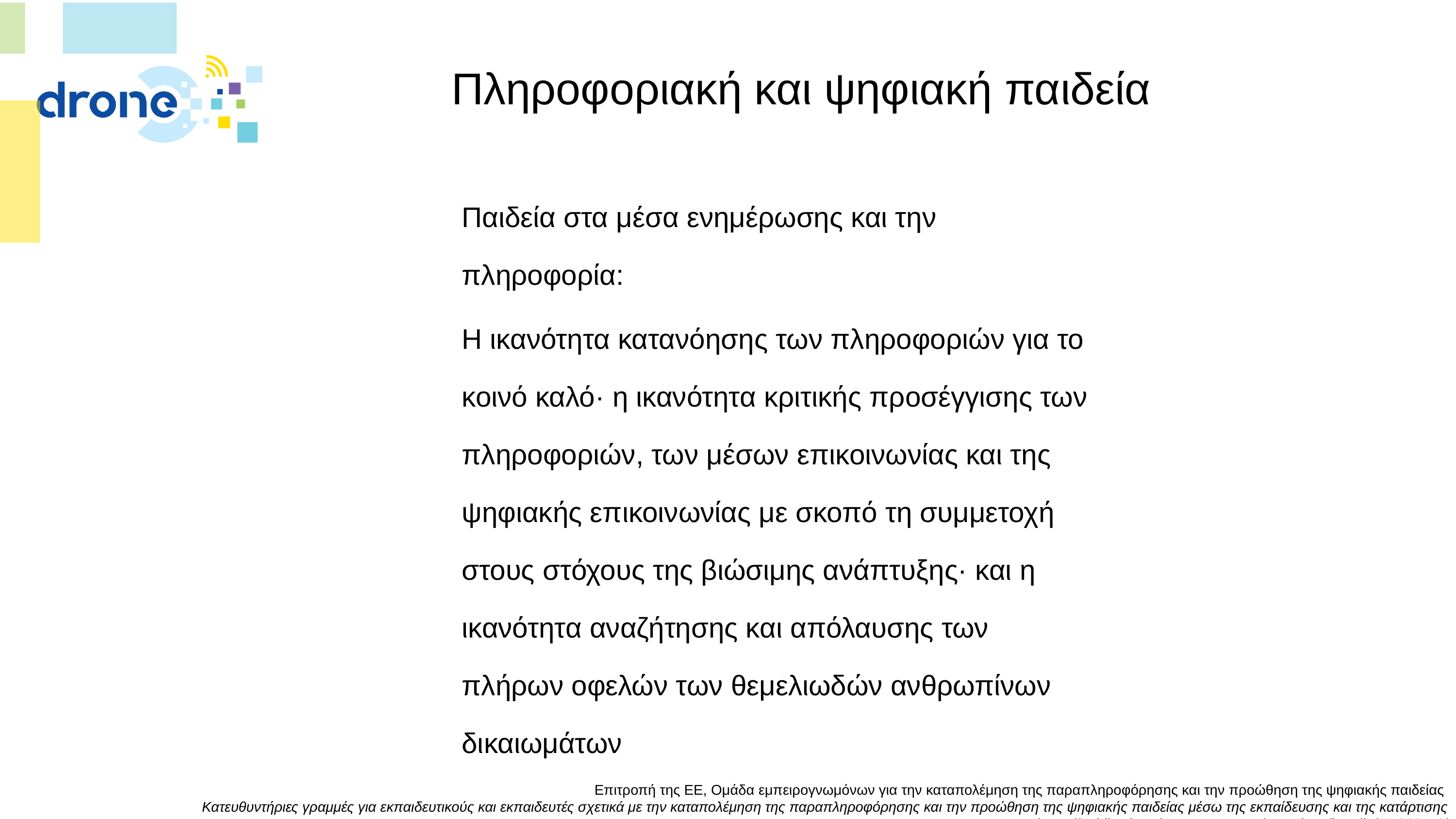

# Πληροφοριακή και ψηφιακή παιδεία

Παιδεία στα μέσα ενημέρωσης και την πληροφορία:
Η ικανότητα κατανόησης των πληροφοριών για το κοινό καλό· η ικανότητα κριτικής προσέγγισης των πληροφοριών, των μέσων επικοινωνίας και της ψηφιακής επικοινωνίας με σκοπό τη συμμετοχή στους στόχους της βιώσιμης ανάπτυξης· και η ικανότητα αναζήτησης και απόλαυσης των πλήρων οφελών των θεμελιωδών ανθρωπίνων δικαιωμάτων
Επιτροπή της ΕΕ, Ομάδα εμπειρογνωμόνων για την καταπολέμηση της παραπληροφόρησης και την προώθηση της ψηφιακής παιδείας
Κατευθυντήριες γραμμές για εκπαιδευτικούς και εκπαιδευτές σχετικά με την καταπολέμηση της παραπληροφόρησης και την προώθηση της ψηφιακής παιδείας μέσω της εκπαίδευσης και της κατάρτισης https://publications.jrc.ec.europa.eu/repository/handle/JRC68116/